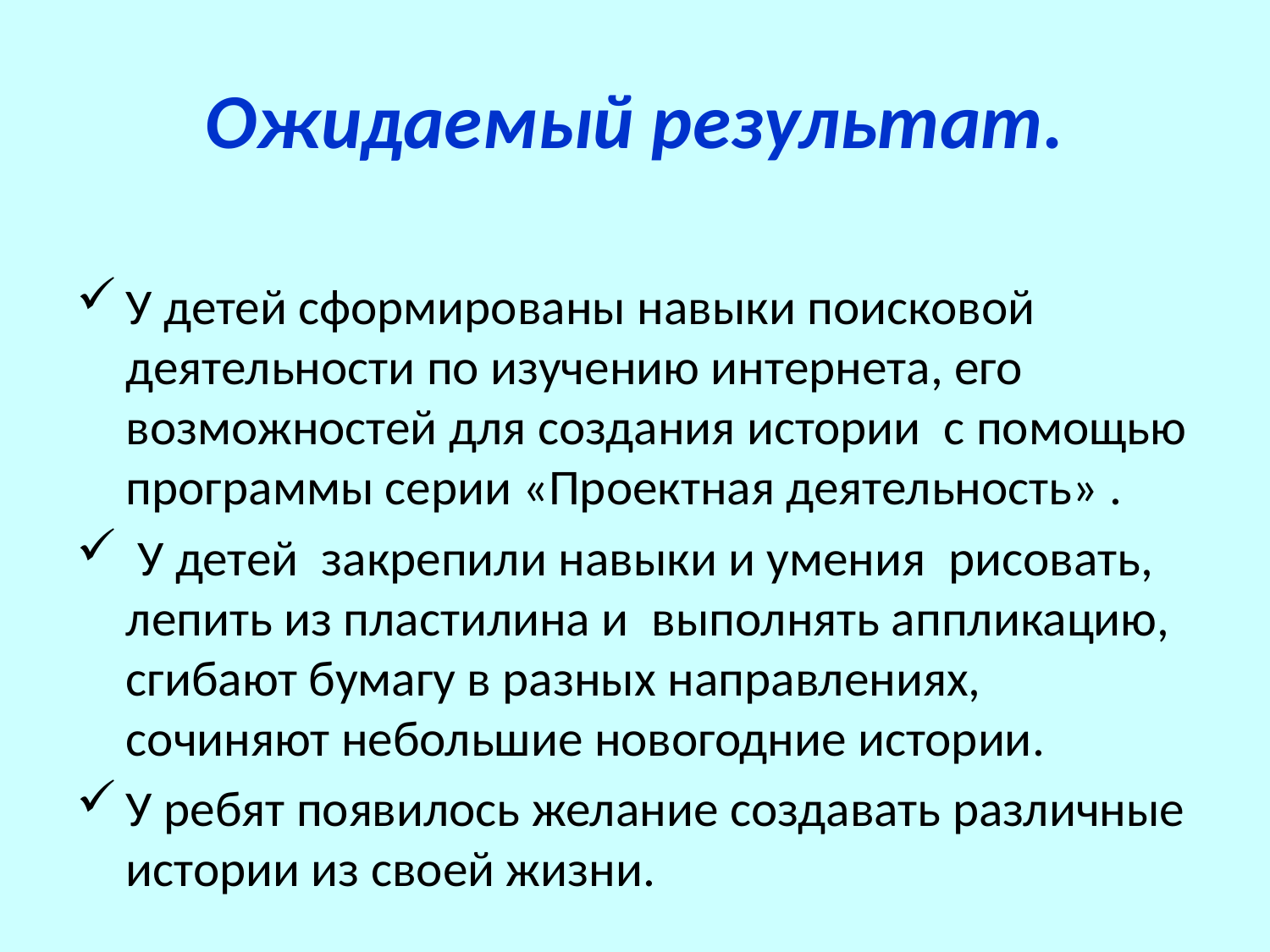

# Ожидаемый результат.
У детей сформированы навыки поисковой деятельности по изучению интернета, его возможностей для создания истории  с помощью программы серии «Проектная деятельность» .
 У детей  закрепили навыки и умения  рисовать, лепить из пластилина и  выполнять аппликацию, сгибают бумагу в разных направлениях, сочиняют небольшие новогодние истории.
У ребят появилось желание создавать различные истории из своей жизни.